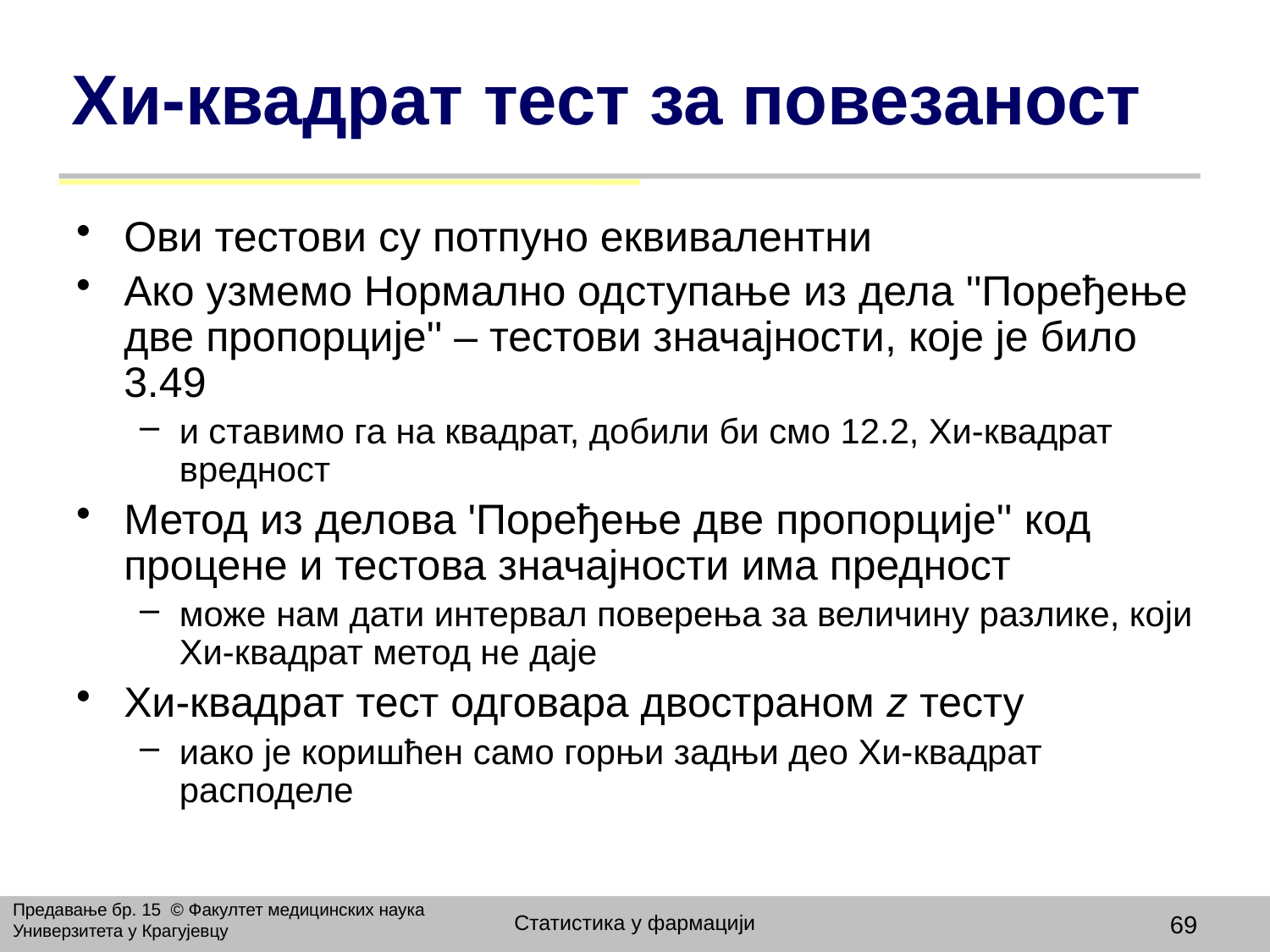

# Хи-квадрат тест за повезаност
Ови тестови су потпуно еквивалентни
Ако узмемо Нормално одступање из дела ''Поређење две пропорције'' – тестови значајности, које је било 3.49
и ставимо га на квадрат, добили би смо 12.2, Хи-квадрат вредност
Метод из делова 'Поређење две пропорције'' код процене и тестова значајности има предност
може нам дати интервал поверења за величину разлике, који Хи-квадрат метод не даје
Хи-квадрат тест одговара двостраном z тесту
иако је коришћен само горњи задњи део Хи-квадрат расподеле

Предавање бр. 15  © Факултет медицинских наука Универзитета у Крагујевцу
Статистика у фармацији
69